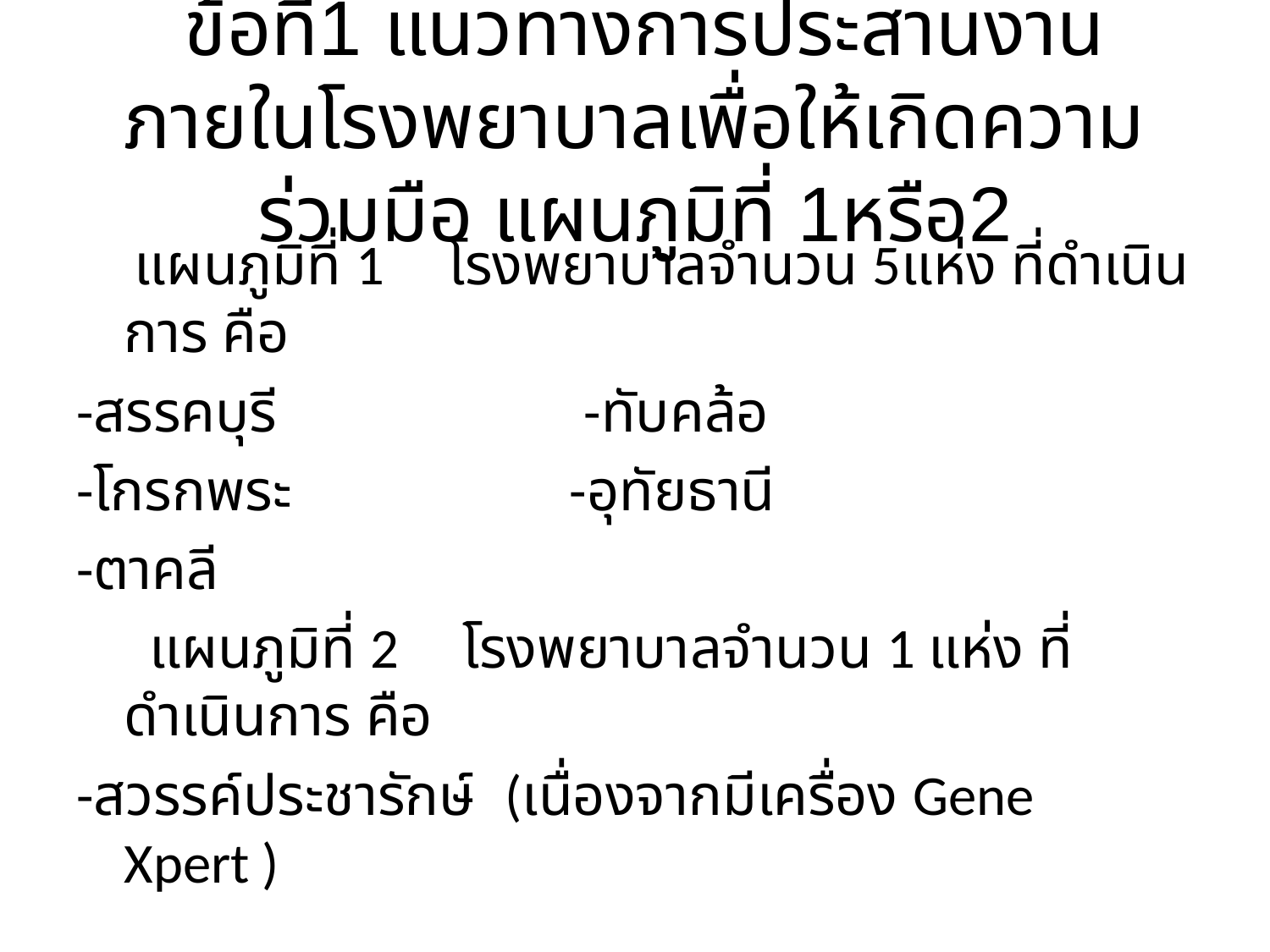

# ข้อที่1 แนวทางการประสานงานภายในโรงพยาบาลเพื่อให้เกิดความร่วมมือ แผนภูมิที่ 1หรือ2
    แผนภูมิที่ 1     โรงพยาบาลจำนวน 5แห่ง ที่ดำเนินการ คือ
-สรรคบุรี                     -ทับคล้อ
-โกรกพระ                   -อุทัยธานี
-ตาคลี
     แผนภูมิที่ 2     โรงพยาบาลจำนวน 1 แห่ง ที่ดำเนินการ คือ
-สวรรค์ประชารักษ์  (เนื่องจากมีเครื่อง Gene Xpert )